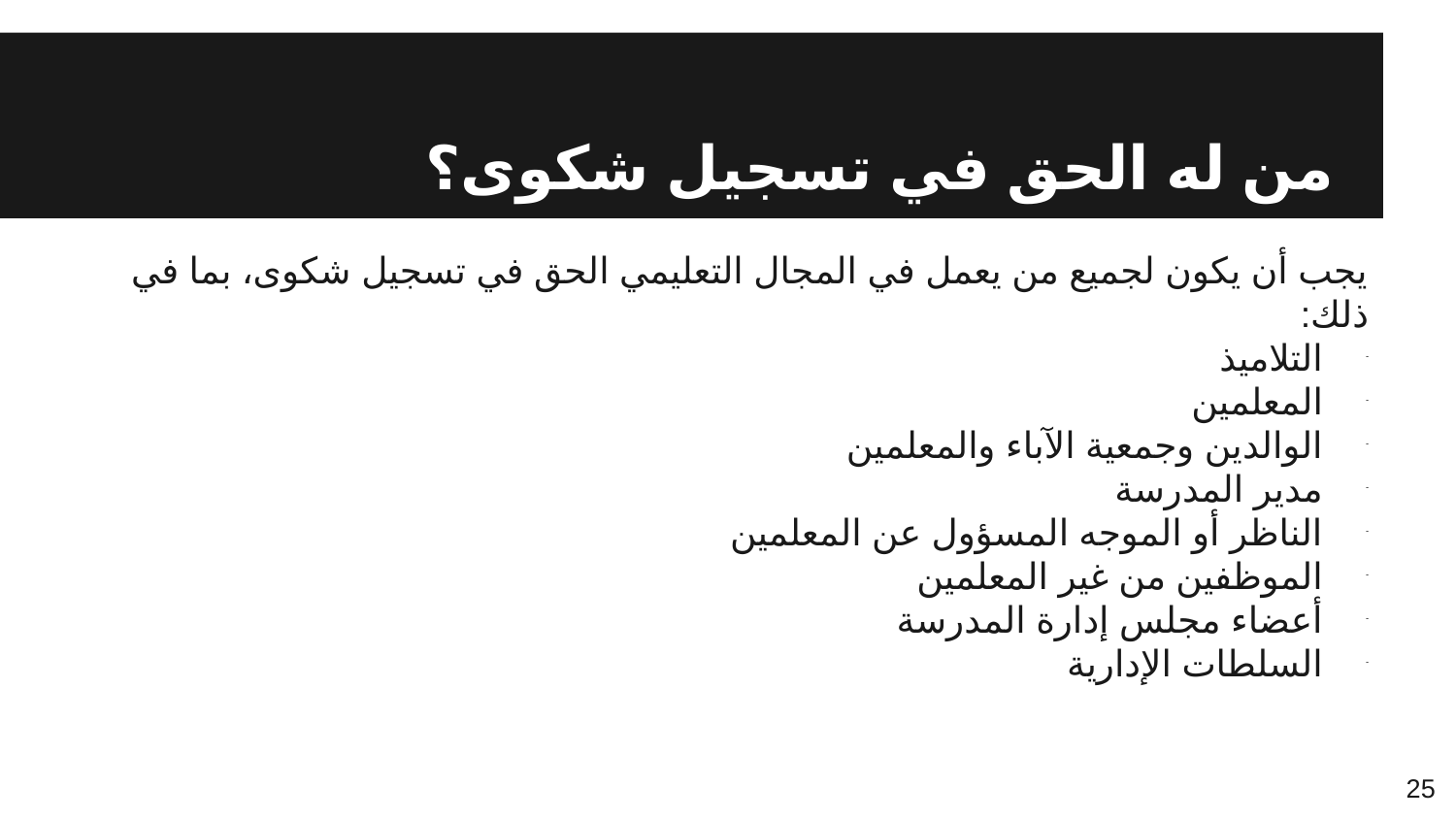

# من له الحق في تسجيل شكوى؟
يجب أن يكون لجميع من يعمل في المجال التعليمي الحق في تسجيل شكوى، بما في ذلك:
التلاميذ
المعلمين
الوالدين وجمعية الآباء والمعلمين
مدير المدرسة
الناظر أو الموجه المسؤول عن المعلمين
الموظفين من غير المعلمين
أعضاء مجلس إدارة المدرسة
السلطات الإدارية
25